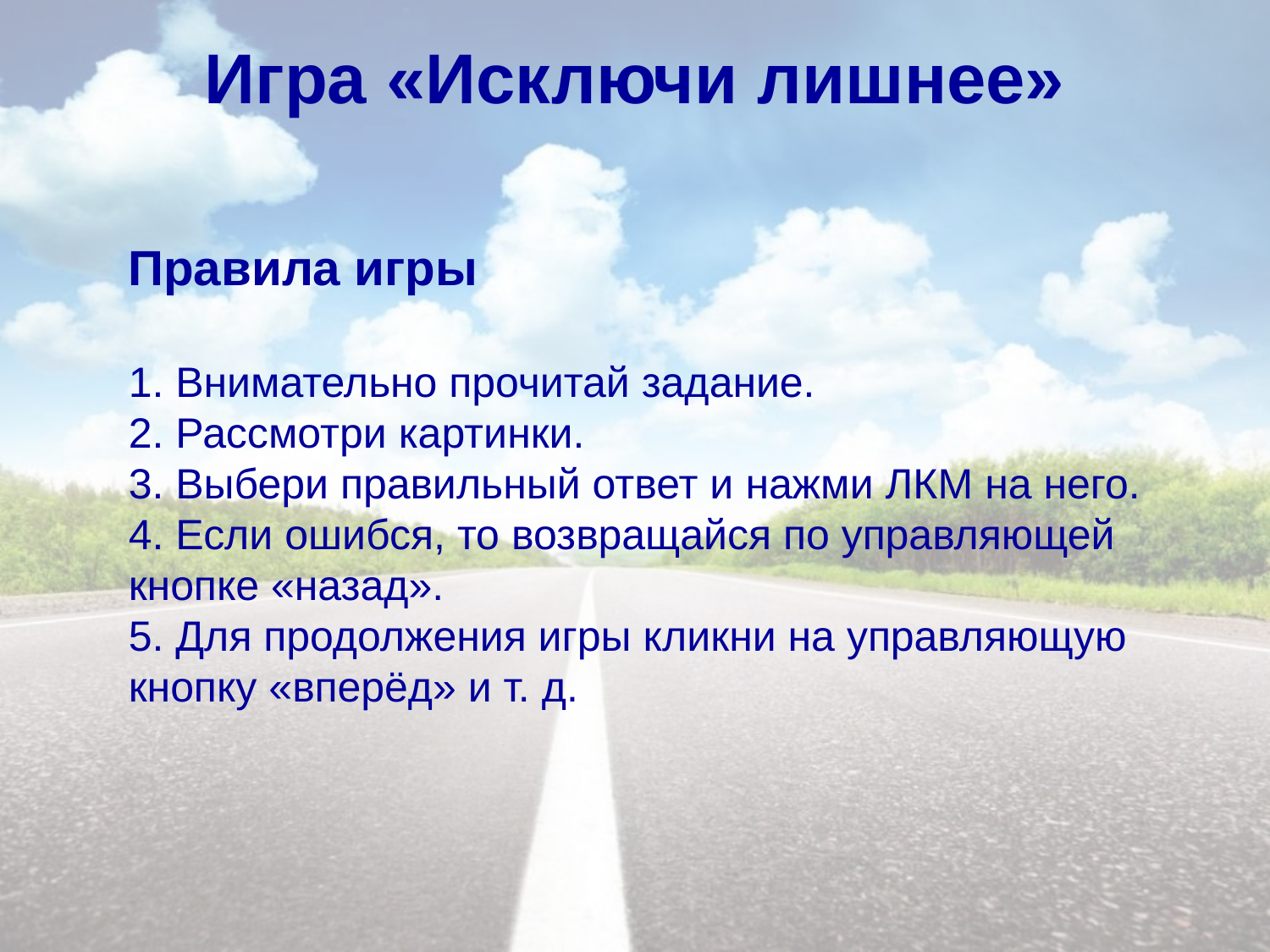

Игра «Исключи лишнее»
Правила игры

1. Внимательно прочитай задание.
2. Рассмотри картинки.
3. Выбери правильный ответ и нажми ЛКМ на него.
4. Если ошибся, то возвращайся по управляющей
кнопке «назад».
5. Для продолжения игры кликни на управляющую
кнопку «вперёд» и т. д.